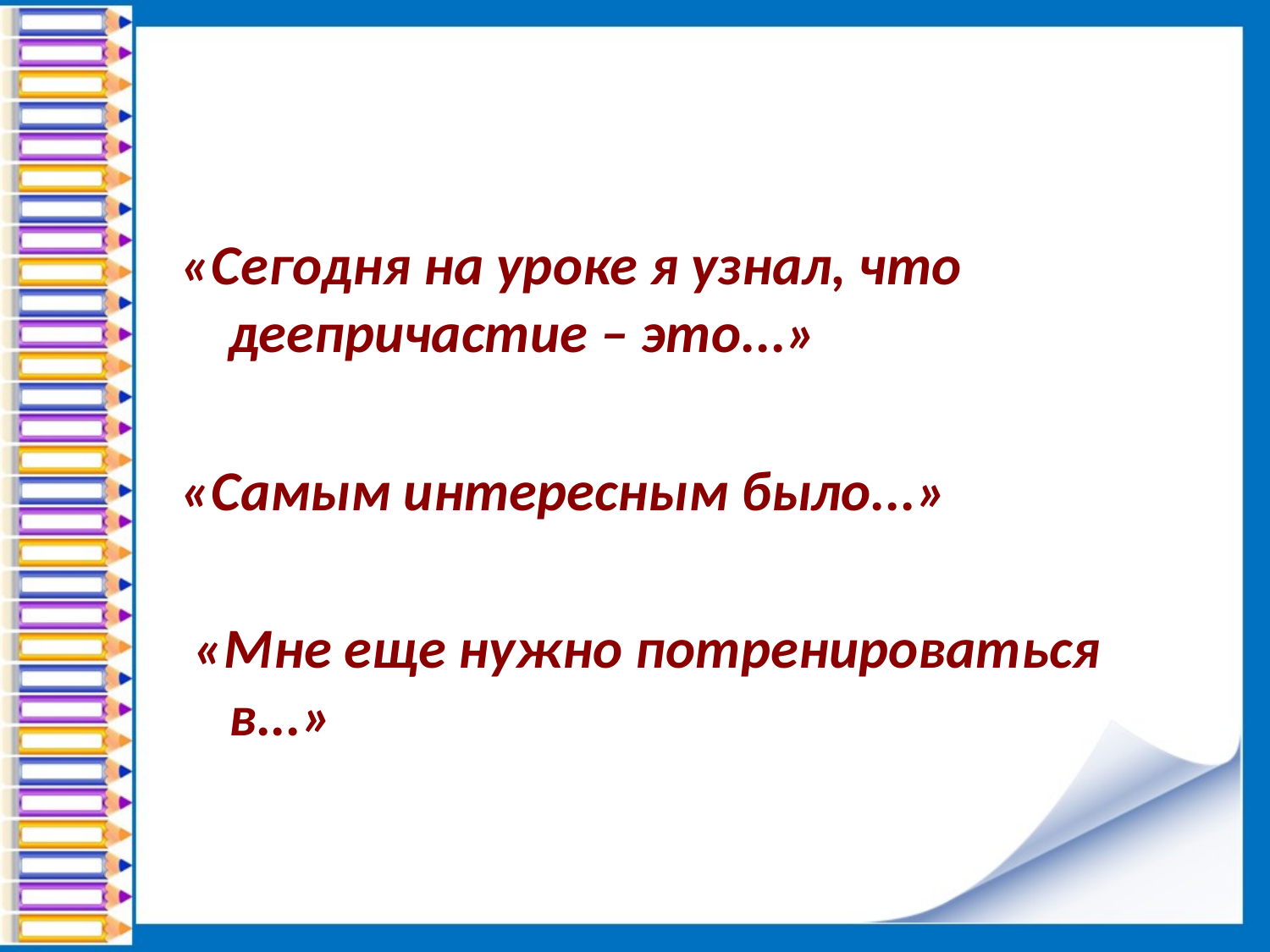

«Сегодня на уроке я узнал, что деепричастие – это...»

«Самым интересным было...»

 «Мне еще нужно потренироваться в...»